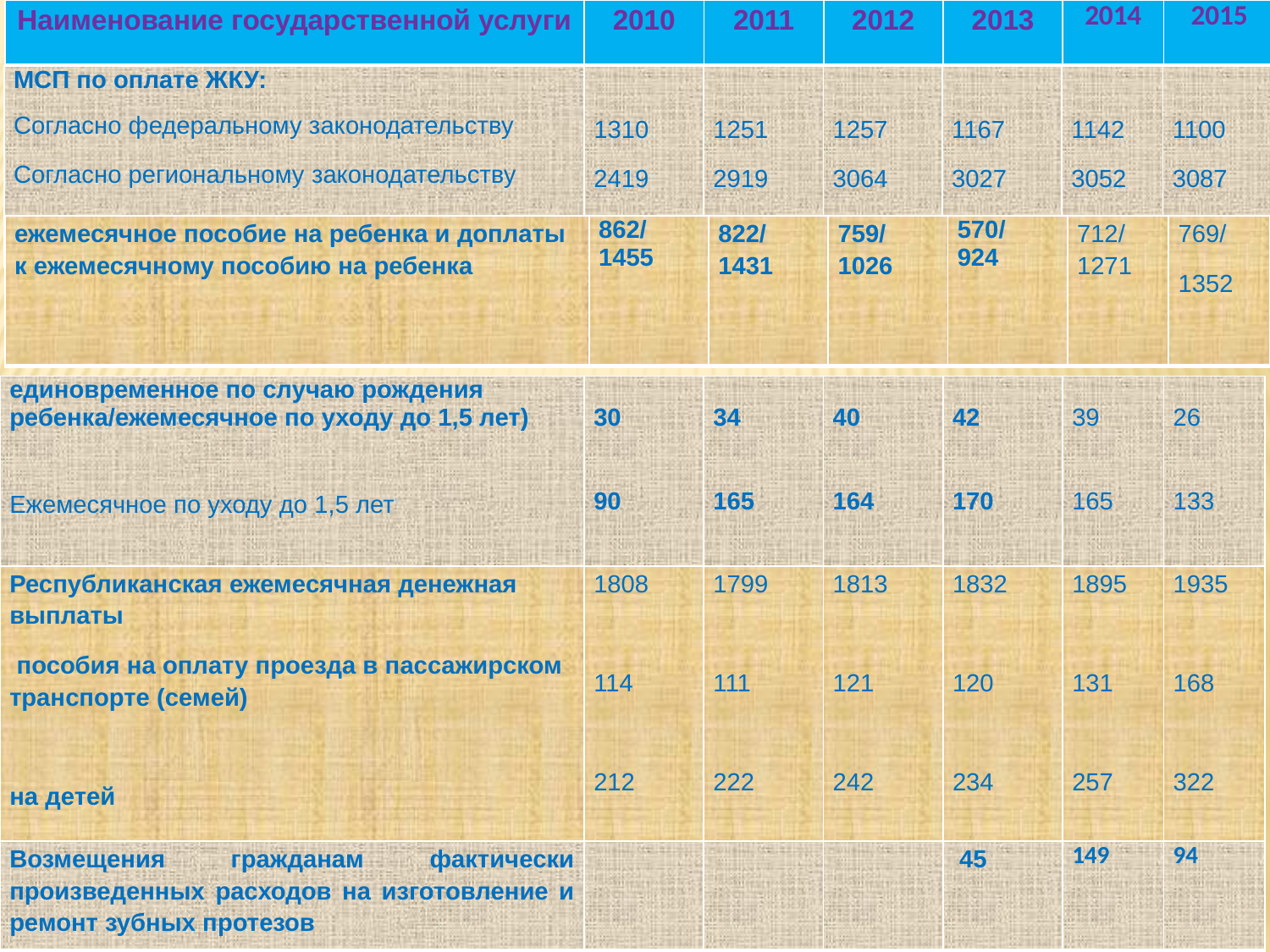

| Наименование государственной услуги | 2010 | 2011 | 2012 | 2013 | 2014 | 2015 |
| --- | --- | --- | --- | --- | --- | --- |
| МСП по оплате ЖКУ: Согласно федеральному законодательству Согласно региональному законодательству | 1310 2419 | 1251 2919 | 1257 3064 | 1167 3027 | 1142 3052 | 1100 3087 |
| --- | --- | --- | --- | --- | --- | --- |
| ежемесячное пособие на ребенка и доплаты к ежемесячному пособию на ребенка | 862/ 1455 | 822/ 1431 | 759/ 1026 | 570/ 924 | 712/ 1271 | 769/ 1352 |
| --- | --- | --- | --- | --- | --- | --- |
| единовременное по случаю рождения ребенка/ежемесячное по уходу до 1,5 лет) Ежемесячное по уходу до 1,5 лет | 30 90 | 34 165 | 40 164 | 42 170 | 39 165 | 26 133 |
| --- | --- | --- | --- | --- | --- | --- |
| Республиканская ежемесячная денежная выплаты пособия на оплату проезда в пассажирском транспорте (семей) на детей | 1808 114 212 | 1799 111 222 | 1813 121 242 | 1832 120 234 | 1895 131 257 | 1935 168 322 |
| --- | --- | --- | --- | --- | --- | --- |
| Возмещения гражданам фактически произведенных расходов на изготовление и ремонт зубных протезов |  |  |  | 45 | 149 | 94 |
| --- | --- | --- | --- | --- | --- | --- |